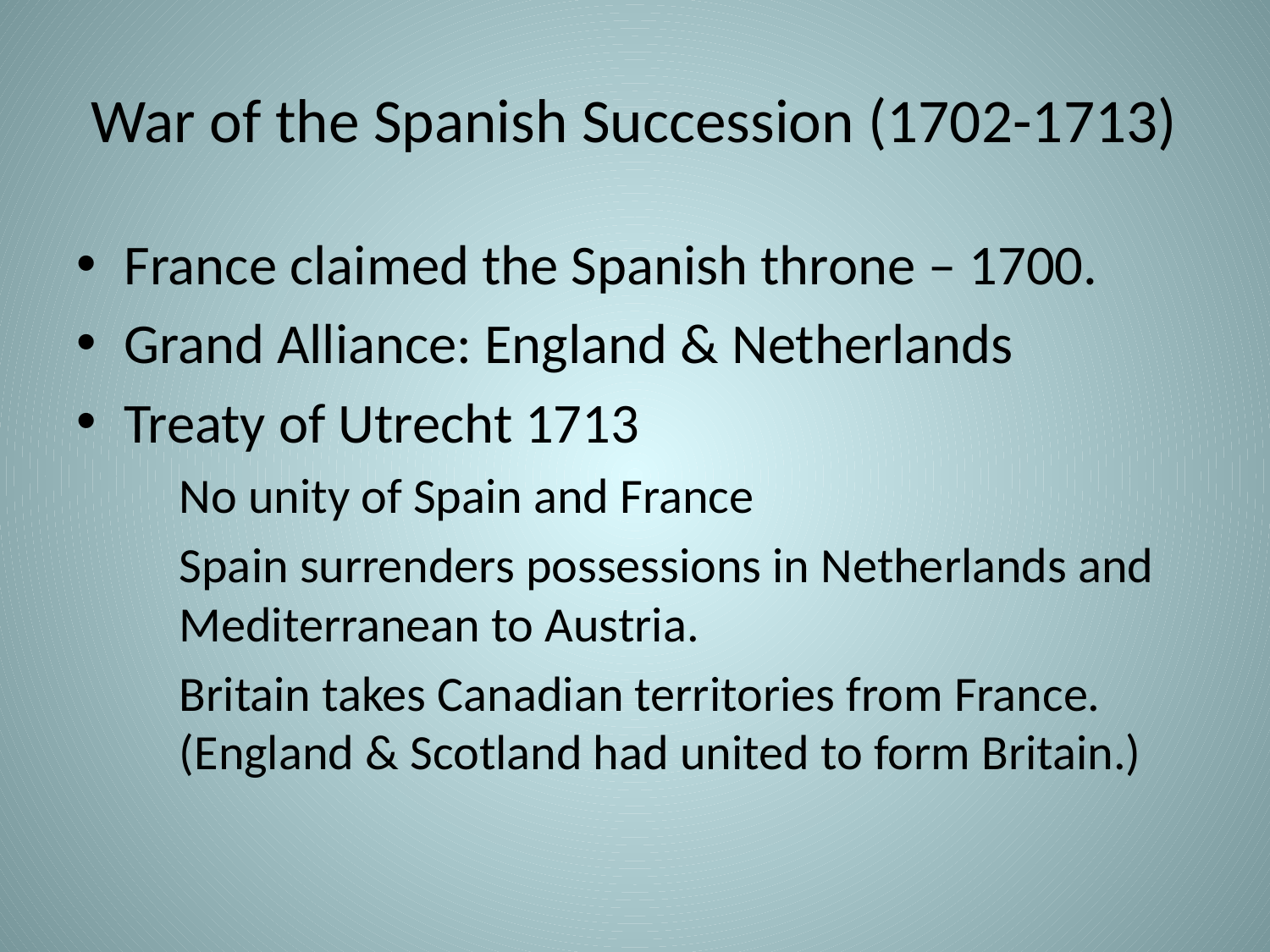

# War of the Spanish Succession (1702-1713)
France claimed the Spanish throne – 1700.
Grand Alliance: England & Netherlands
Treaty of Utrecht 1713
	No unity of Spain and France
	Spain surrenders possessions in Netherlands and Mediterranean to Austria.
	Britain takes Canadian territories from France. (England & Scotland had united to form Britain.)